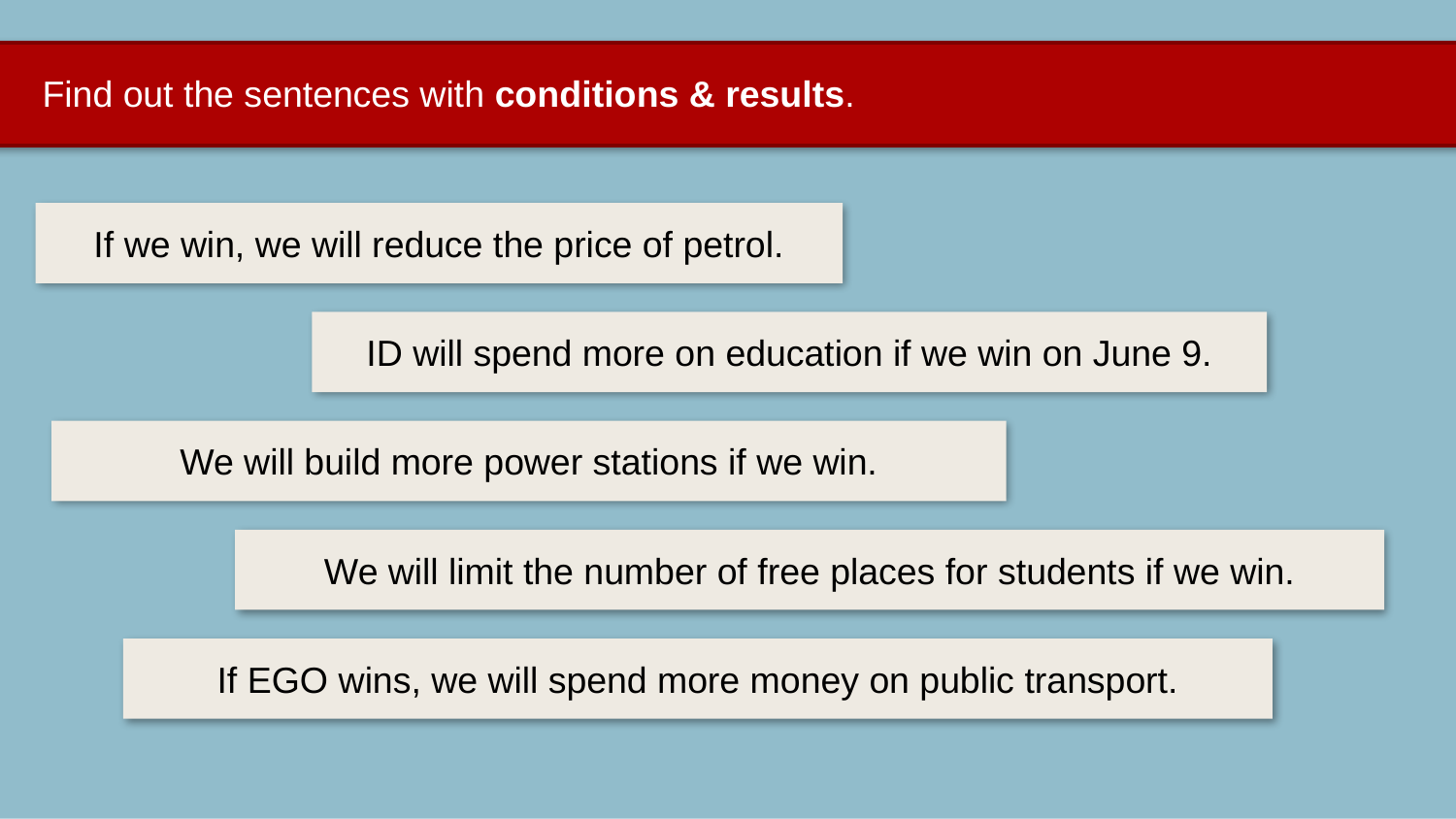

Find out the sentences with conditions & results.
If we win, we will reduce the price of petrol.
ID will spend more on education if we win on June 9.
We will build more power stations if we win.
We will limit the number of free places for students if we win.
If EGO wins, we will spend more money on public transport.